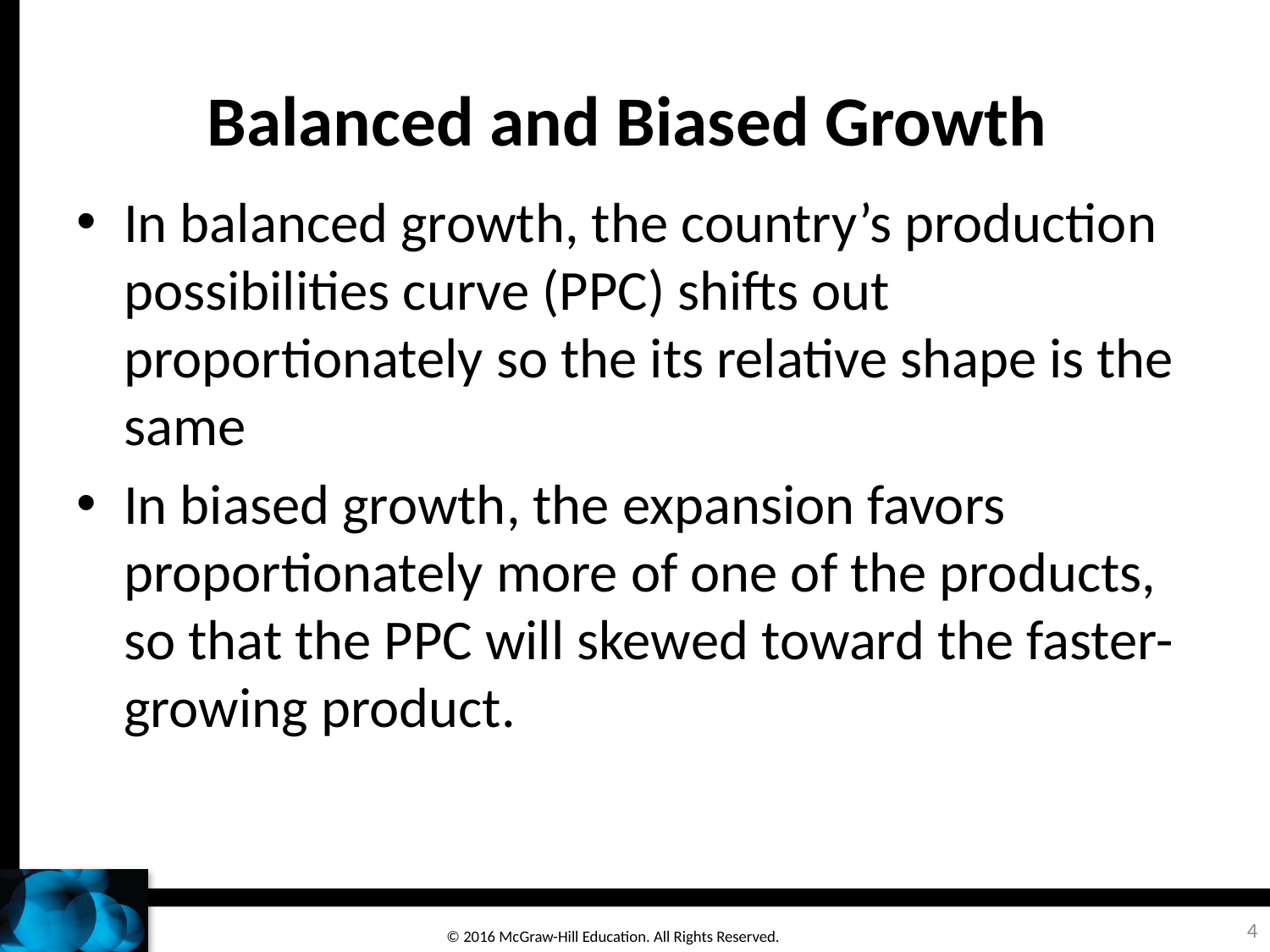

# Balanced and Biased Growth
In balanced growth, the country’s production possibilities curve (PPC) shifts out proportionately so the its relative shape is the same
In biased growth, the expansion favors proportionately more of one of the products, so that the PPC will skewed toward the faster-growing product.
4
© 2016 McGraw-Hill Education. All Rights Reserved.